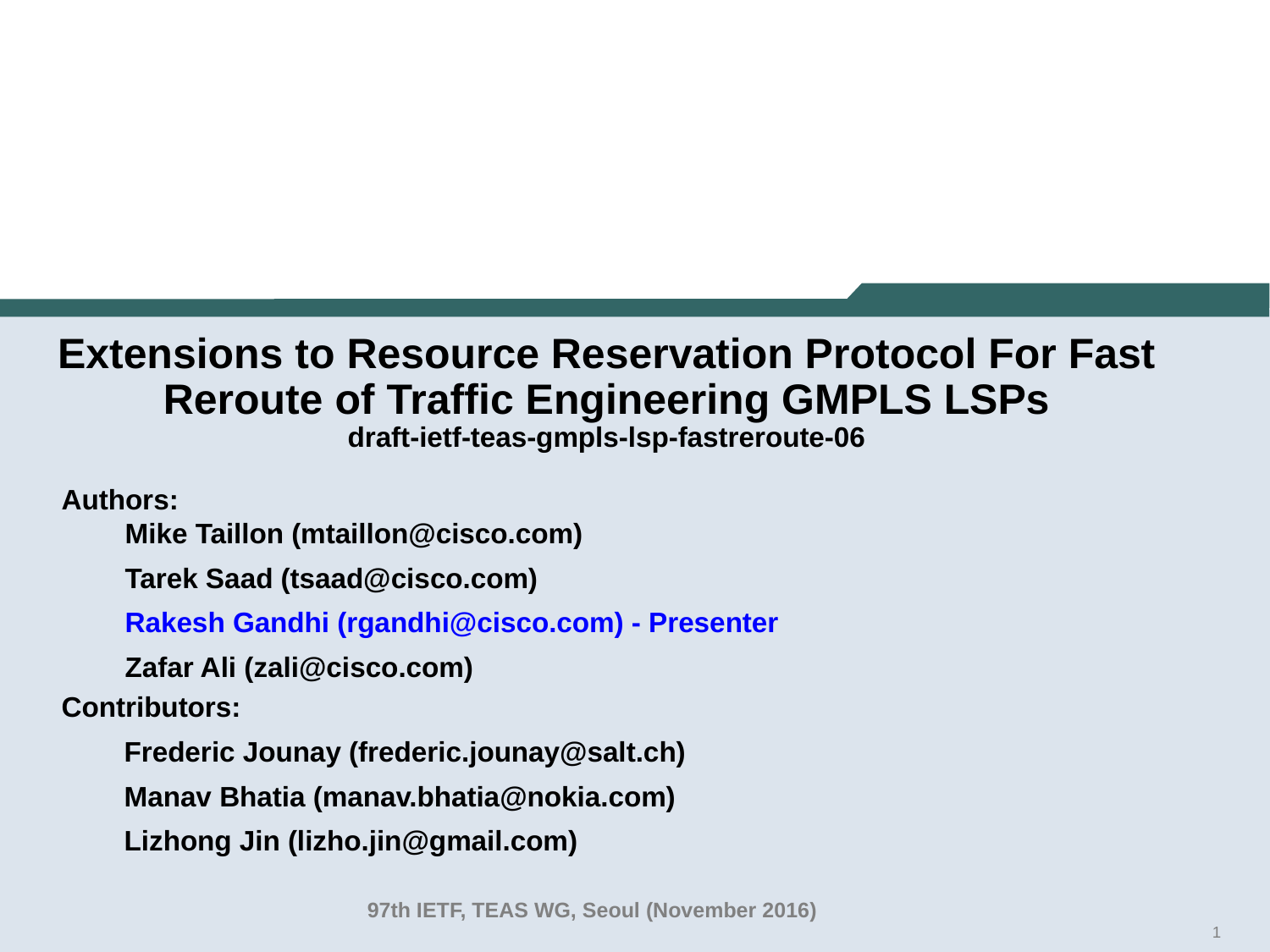

# Extensions to Resource Reservation Protocol For Fast Reroute of Traffic Engineering GMPLS LSPs draft-ietf-teas-gmpls-lsp-fastreroute-06
Authors:
Mike Taillon (mtaillon@cisco.com)
Tarek Saad (tsaad@cisco.com)
Rakesh Gandhi (rgandhi@cisco.com) - Presenter
Zafar Ali (zali@cisco.com)
Contributors:
        Frederic Jounay (frederic.jounay@salt.ch)
        Manav Bhatia (manav.bhatia@nokia.com)
        Lizhong Jin (lizho.jin@gmail.com)

97th IETF, TEAS WG, Seoul (November 2016)